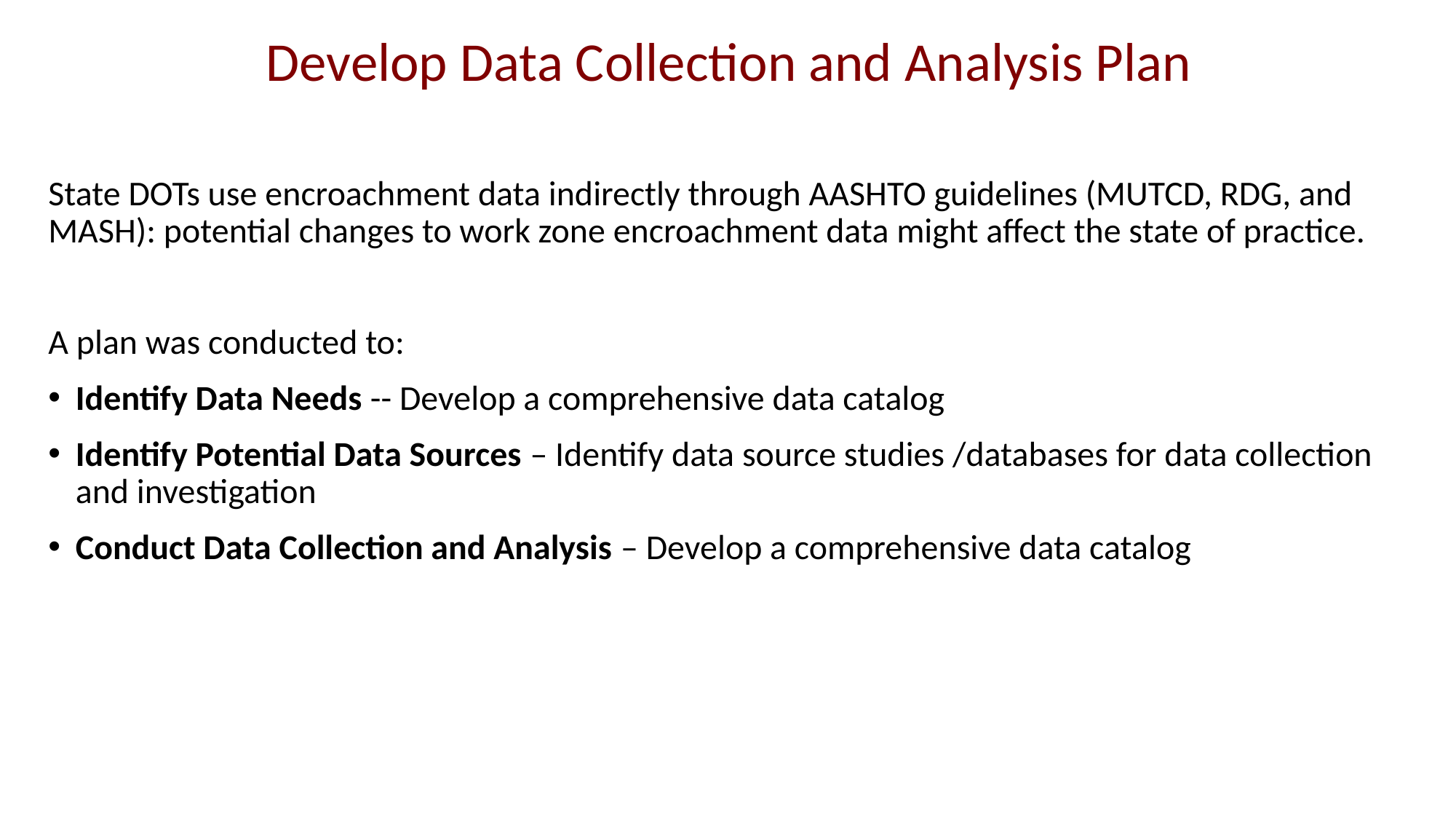

Develop Data Collection and Analysis Plan
State DOTs use encroachment data indirectly through AASHTO guidelines (MUTCD, RDG, and MASH): potential changes to work zone encroachment data might affect the state of practice.

A plan was conducted to:
Identify Data Needs -- Develop a comprehensive data catalog
Identify Potential Data Sources – Identify data source studies /databases for data collection and investigation
Conduct Data Collection and Analysis – Develop a comprehensive data catalog
11